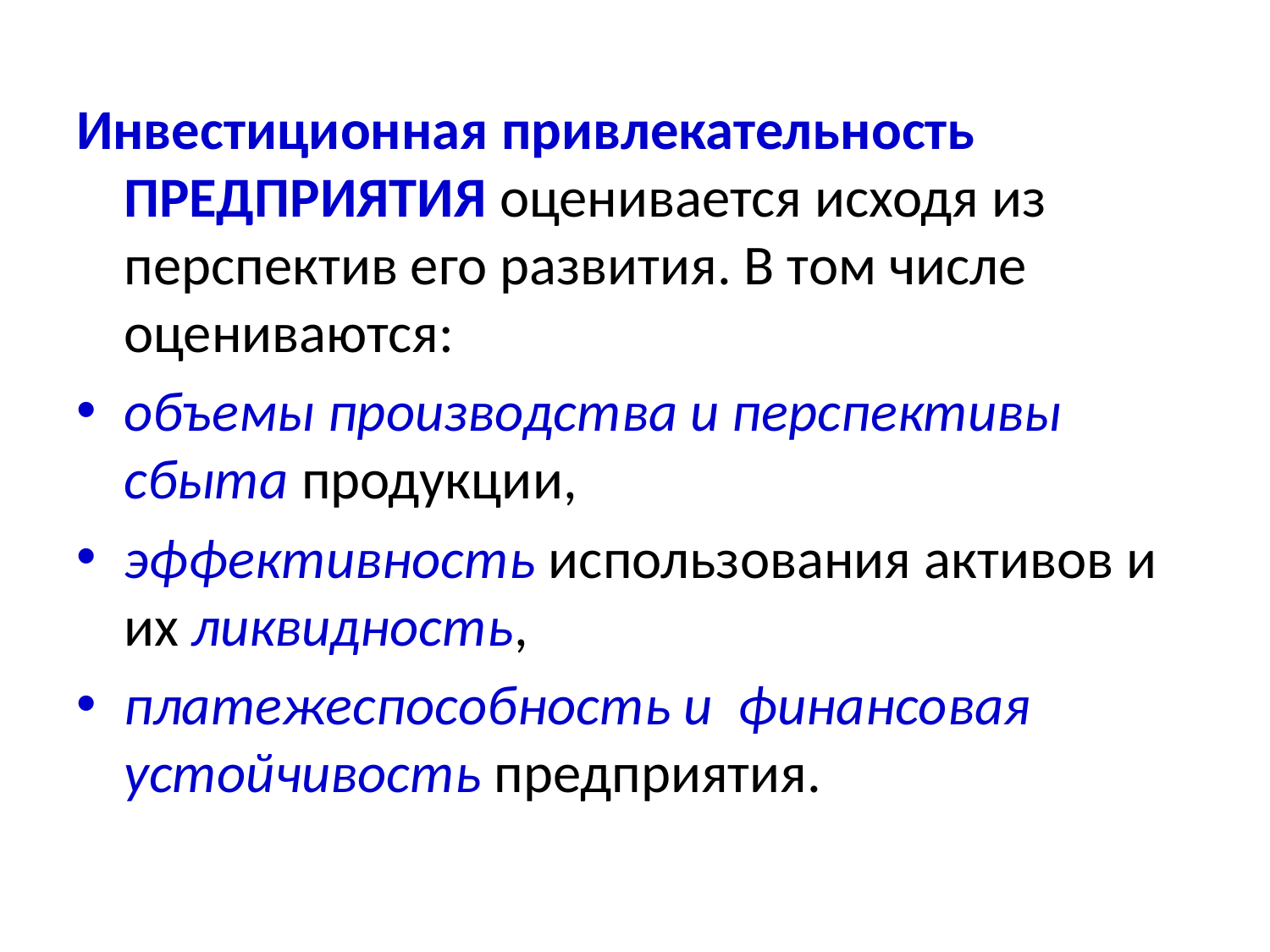

Инвестиционная привлекательность ПРЕДПРИЯТИЯ оценивается исходя из перспектив его развития. В том числе оцениваются:
объемы производства и перспективы сбыта продукции,
эффективность использования активов и их ликвидность,
платежеспособность и  финансовая устойчивость предприятия.